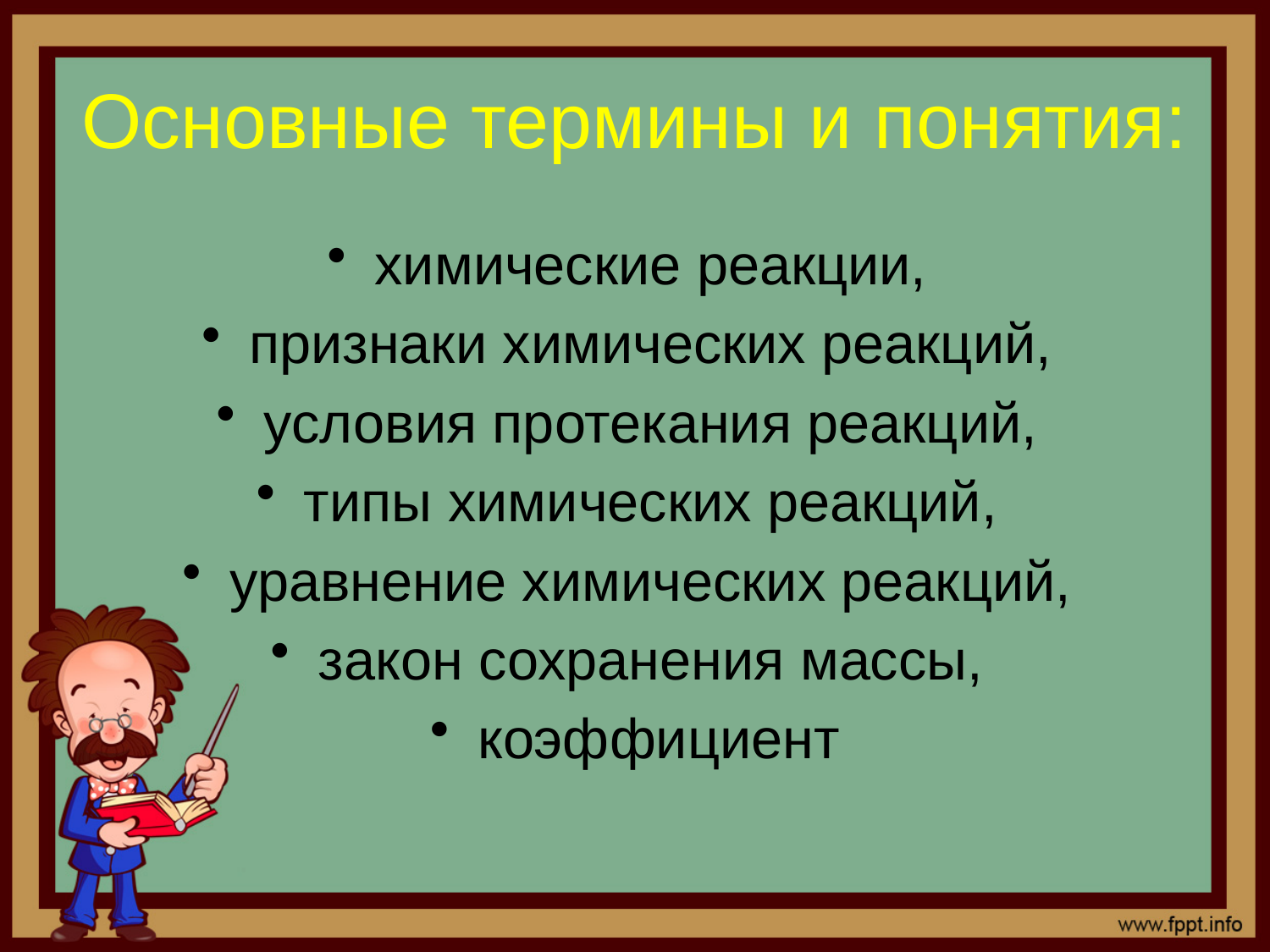

# Основные термины и понятия:
химические реакции,
признаки химических реакций,
условия протекания реакций,
типы химических реакций,
уравнение химических реакций,
закон сохранения массы,
коэффициент